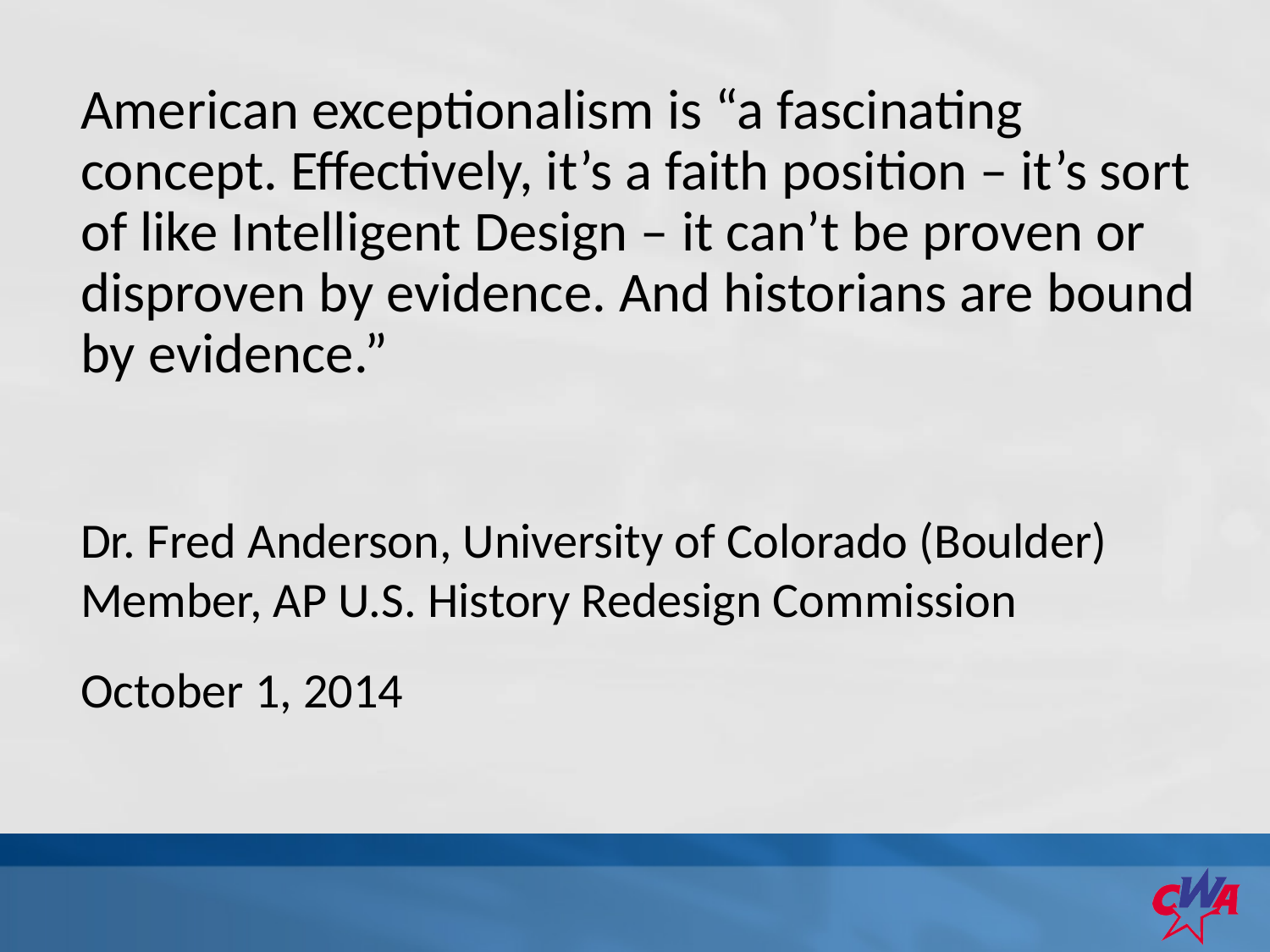

American exceptionalism is “a fascinating concept. Effectively, it’s a faith position – it’s sort of like Intelligent Design – it can’t be proven or disproven by evidence. And historians are bound by evidence.”

Dr. Fred Anderson, University of Colorado (Boulder) Member, AP U.S. History Redesign Commission
October 1, 2014